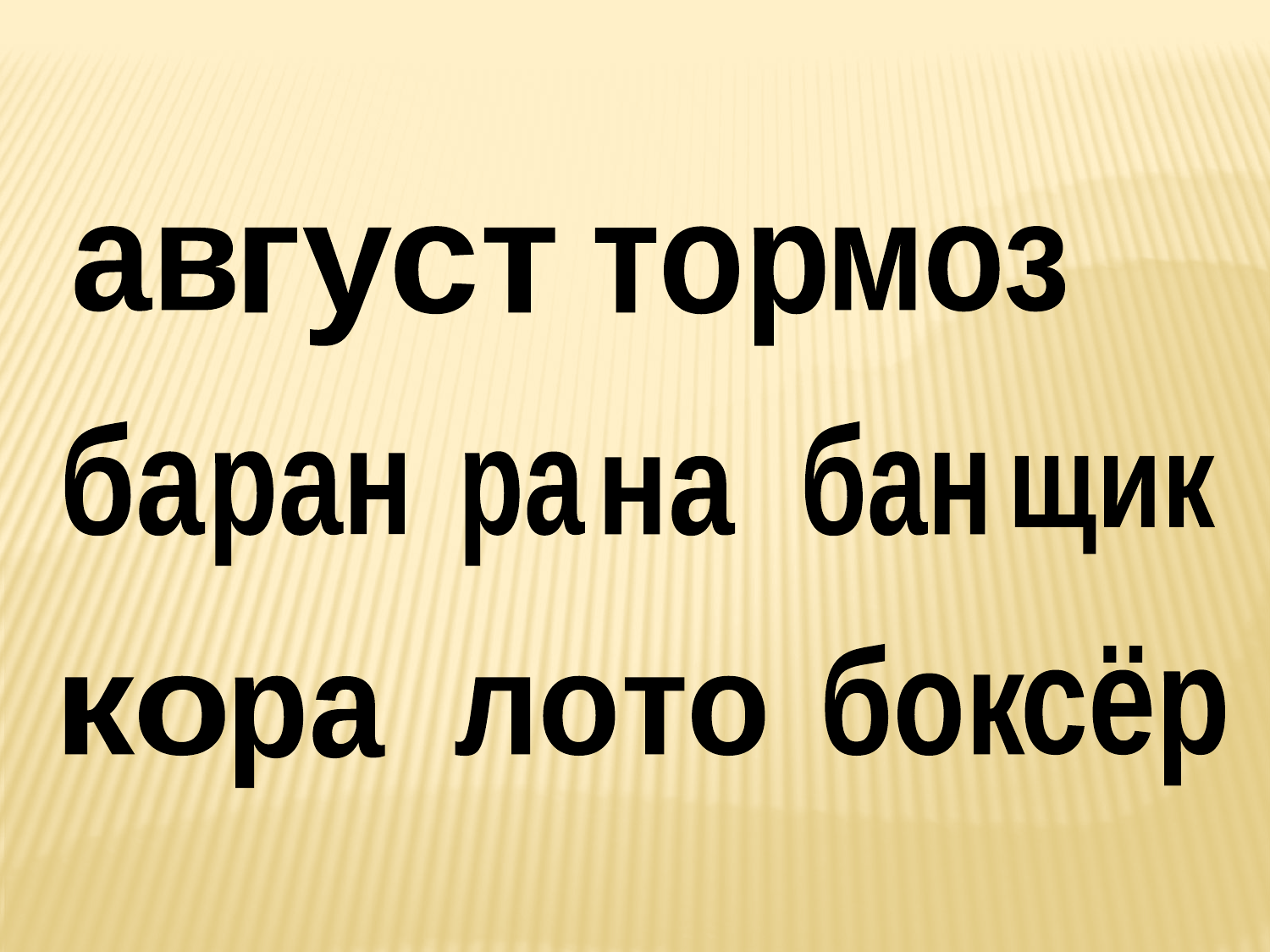

ав
густ
тор
моз
ба
бан
ран
ра
на
щик
бок
сёр
ко
ра
ло
то